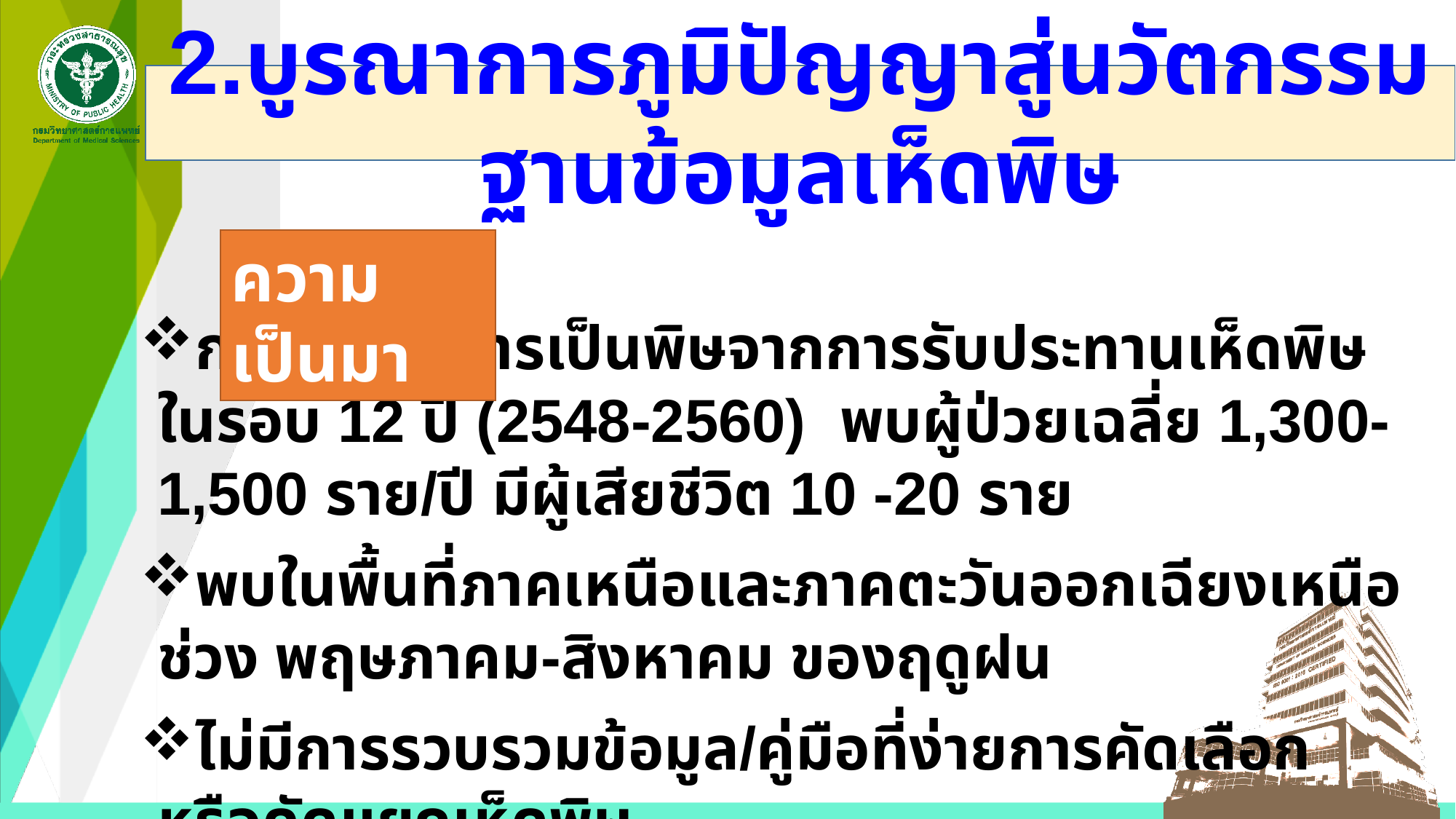

2.บูรณาการภูมิปัญญาสู่นวัตกรรม ฐานข้อมูลเห็ดพิษ
ความเป็นมา
การเกิดอาหารเป็นพิษจากการรับประทานเห็ดพิษในรอบ 12 ปี (2548-2560)  พบผู้ป่วยเฉลี่ย 1,300-1,500 ราย/ปี มีผู้เสียชีวิต 10 -20 ราย
พบในพื้นที่ภาคเหนือและภาคตะวันออกเฉียงเหนือ ช่วง พฤษภาคม-สิงหาคม ของฤดูฝน
ไม่มีการรวบรวมข้อมูล/คู่มือที่ง่ายการคัดเลือกหรือคัดแยกเห็ดพิษ